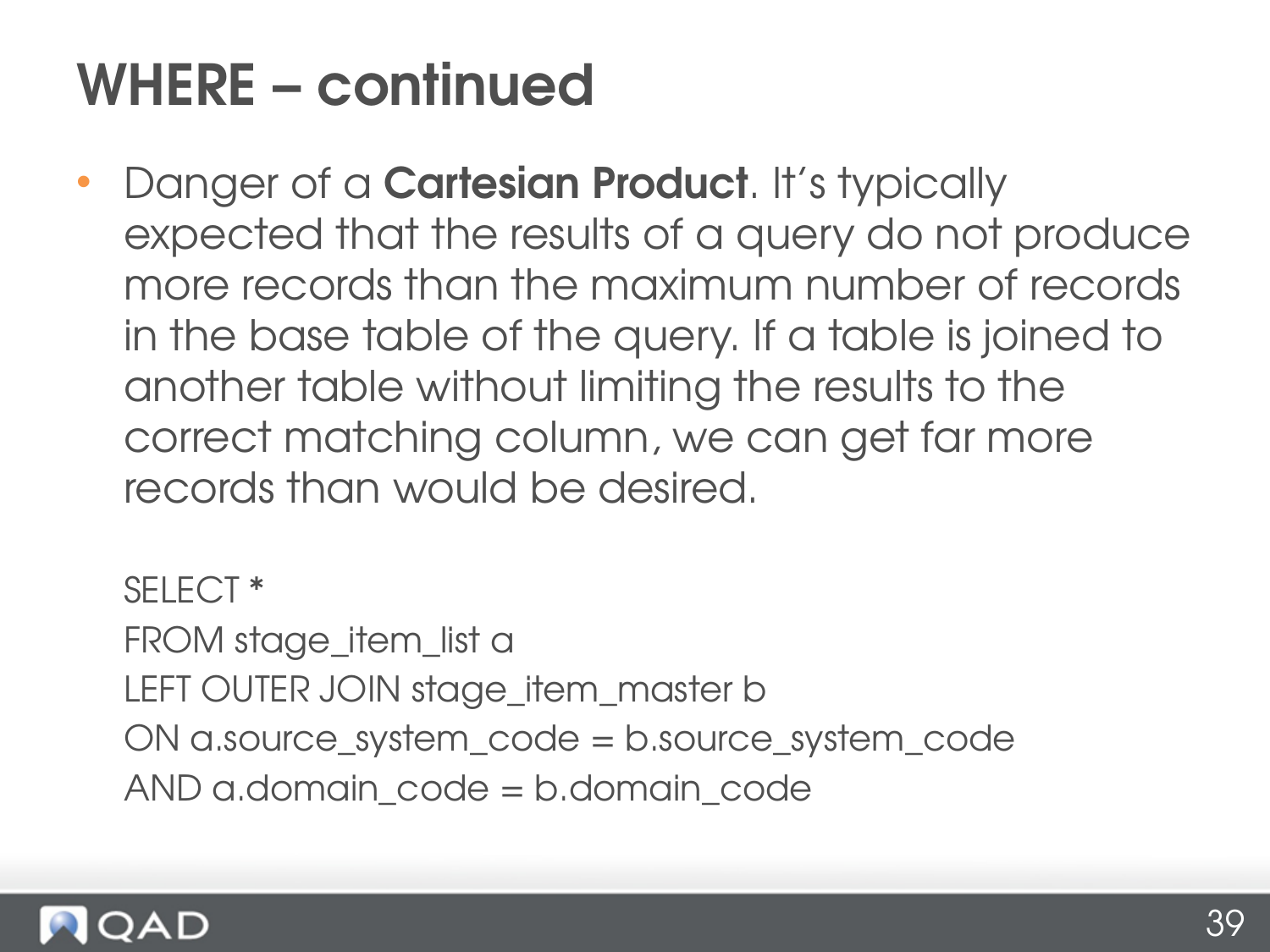

# WHERE – continued
Danger of a Cartesian Product. It’s typically expected that the results of a query do not produce more records than the maximum number of records in the base table of the query. If a table is joined to another table without limiting the results to the correct matching column, we can get far more records than would be desired.

	SELECT *
	FROM stage_item_list a
	LEFT OUTER JOIN stage_item_master b
	ON a.source_system_code = b.source_system_code
 	AND a.domain_code = b.domain_code
39